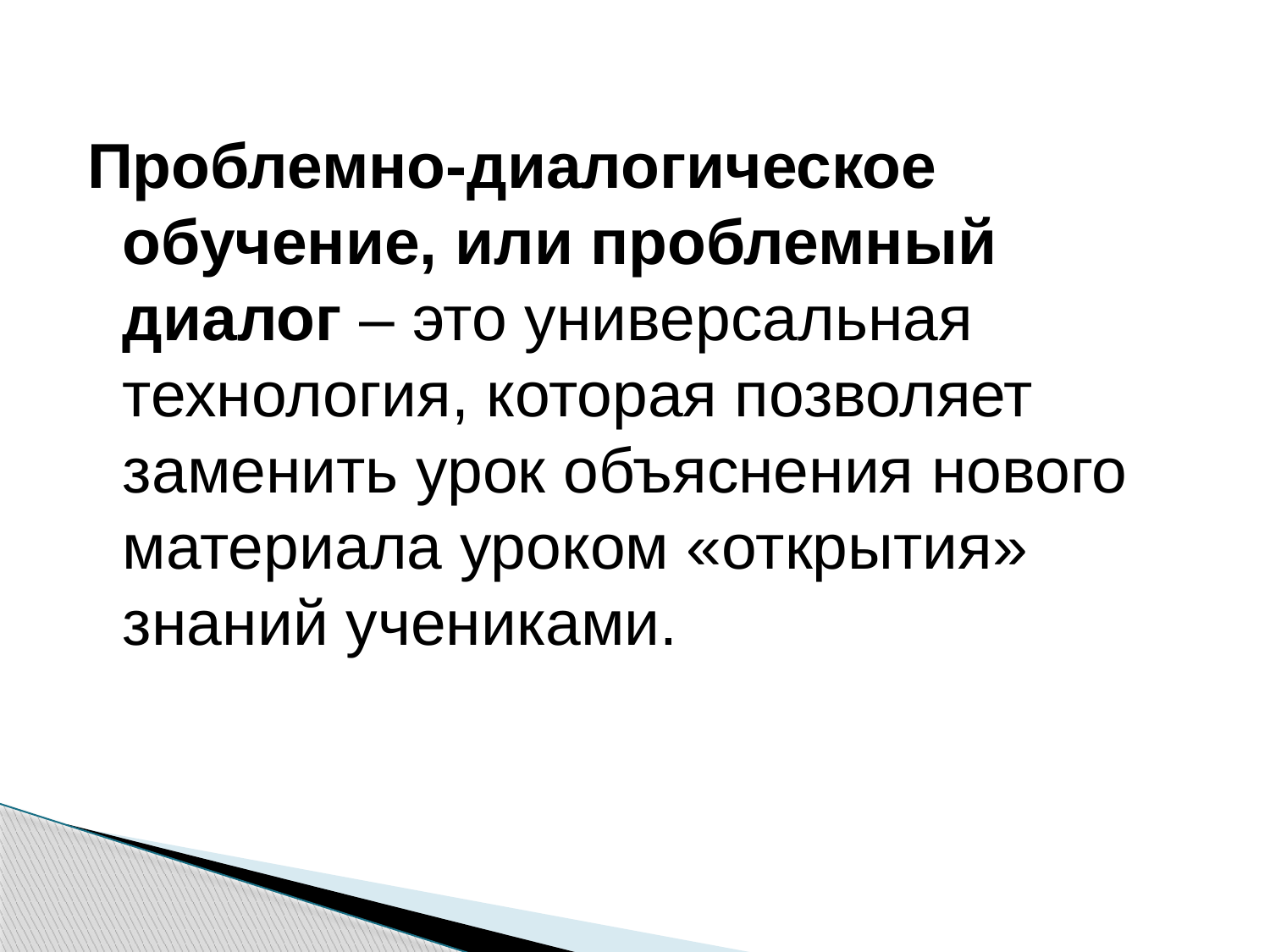

Проблемно-диалогическое обучение, или проблемный диалог – это универсальная технология, которая позволяет заменить урок объяснения нового материала уроком «открытия» знаний учениками.